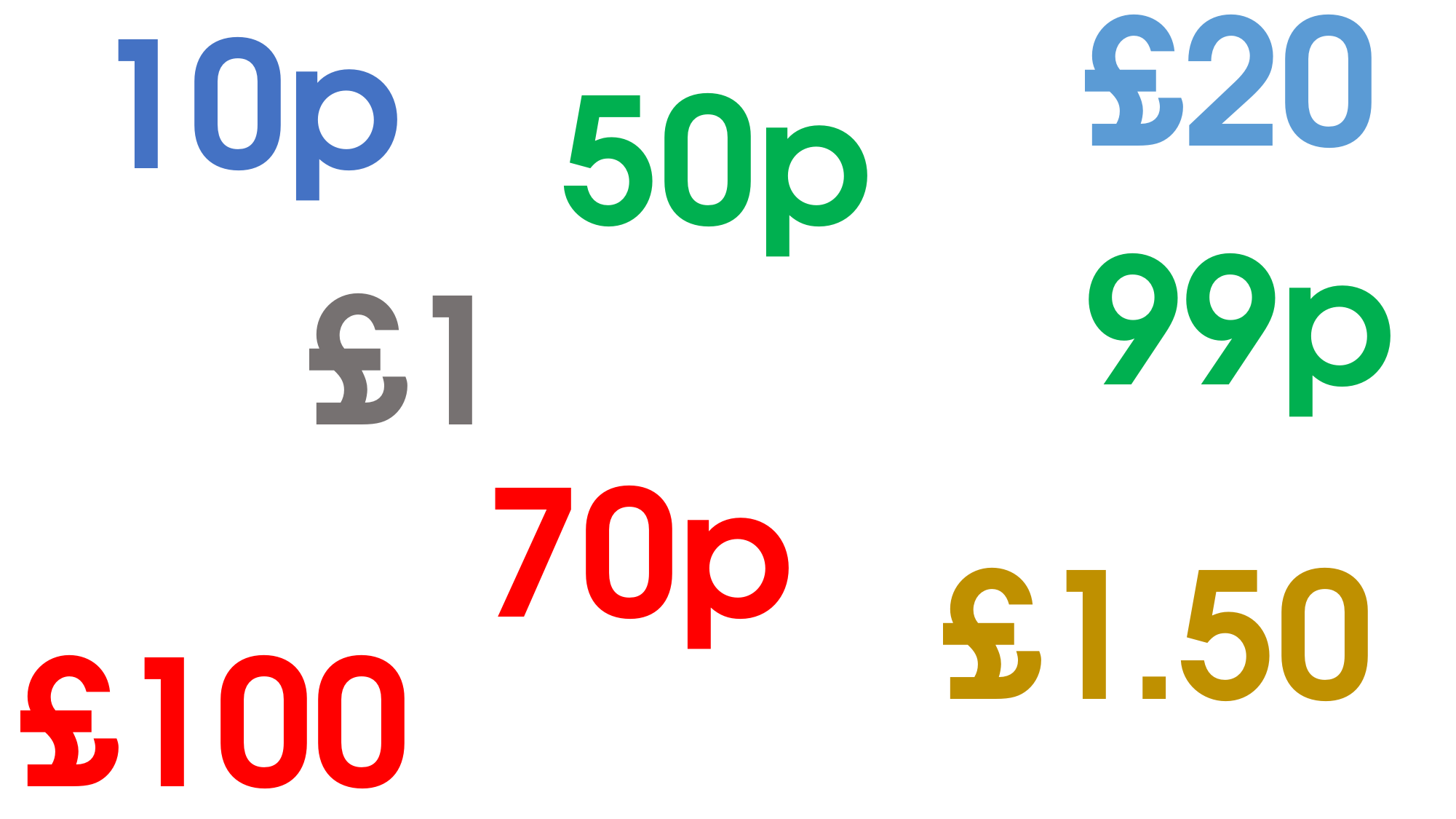

£20
10p
50p
99p
£1
70p
£1.50
£100